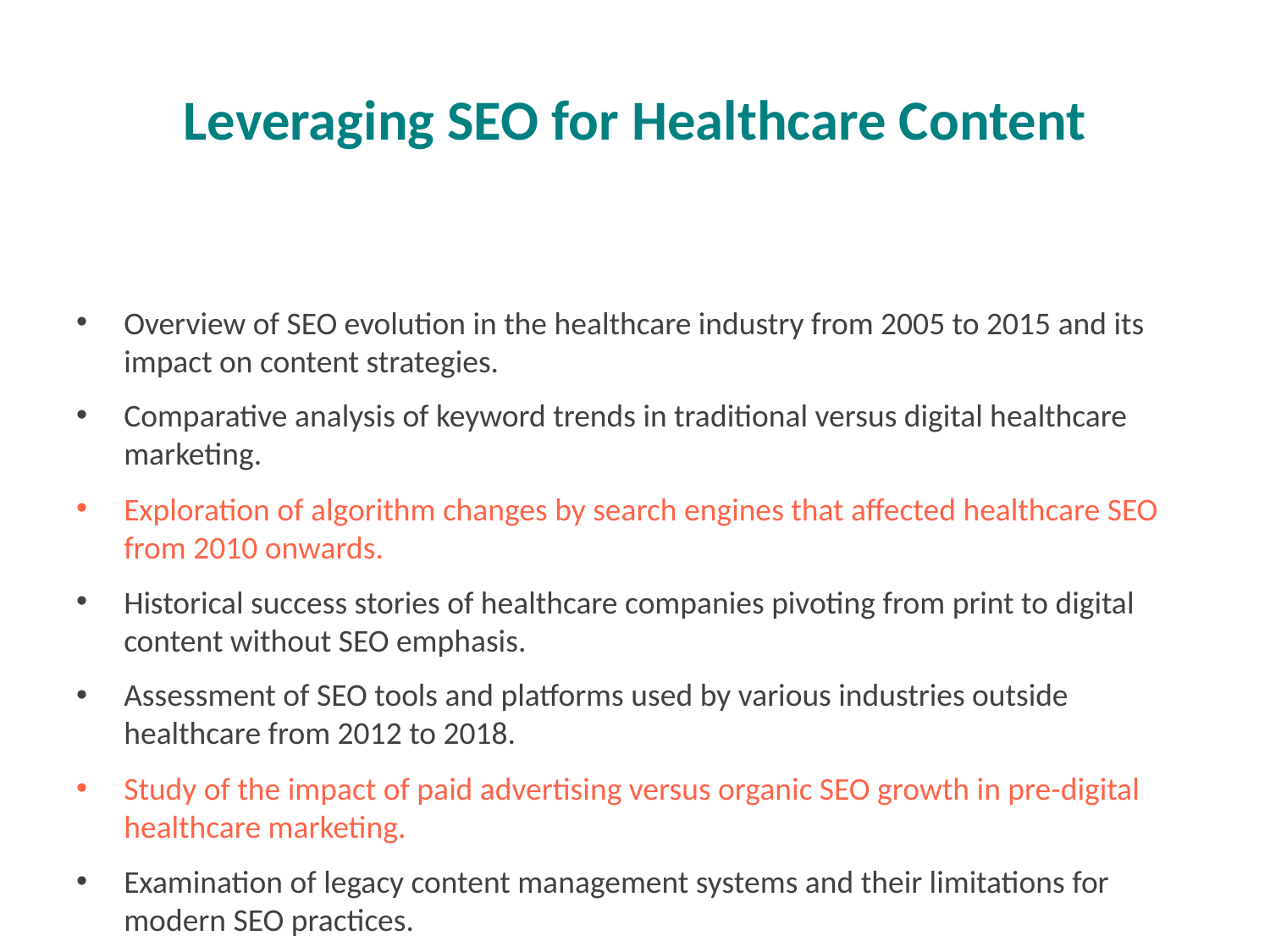

# Leveraging SEO for Healthcare Content

Overview of SEO evolution in the healthcare industry from 2005 to 2015 and its impact on content strategies.
Comparative analysis of keyword trends in traditional versus digital healthcare marketing.
Exploration of algorithm changes by search engines that affected healthcare SEO from 2010 onwards.
Historical success stories of healthcare companies pivoting from print to digital content without SEO emphasis.
Assessment of SEO tools and platforms used by various industries outside healthcare from 2012 to 2018.
Study of the impact of paid advertising versus organic SEO growth in pre-digital healthcare marketing.
Examination of legacy content management systems and their limitations for modern SEO practices.